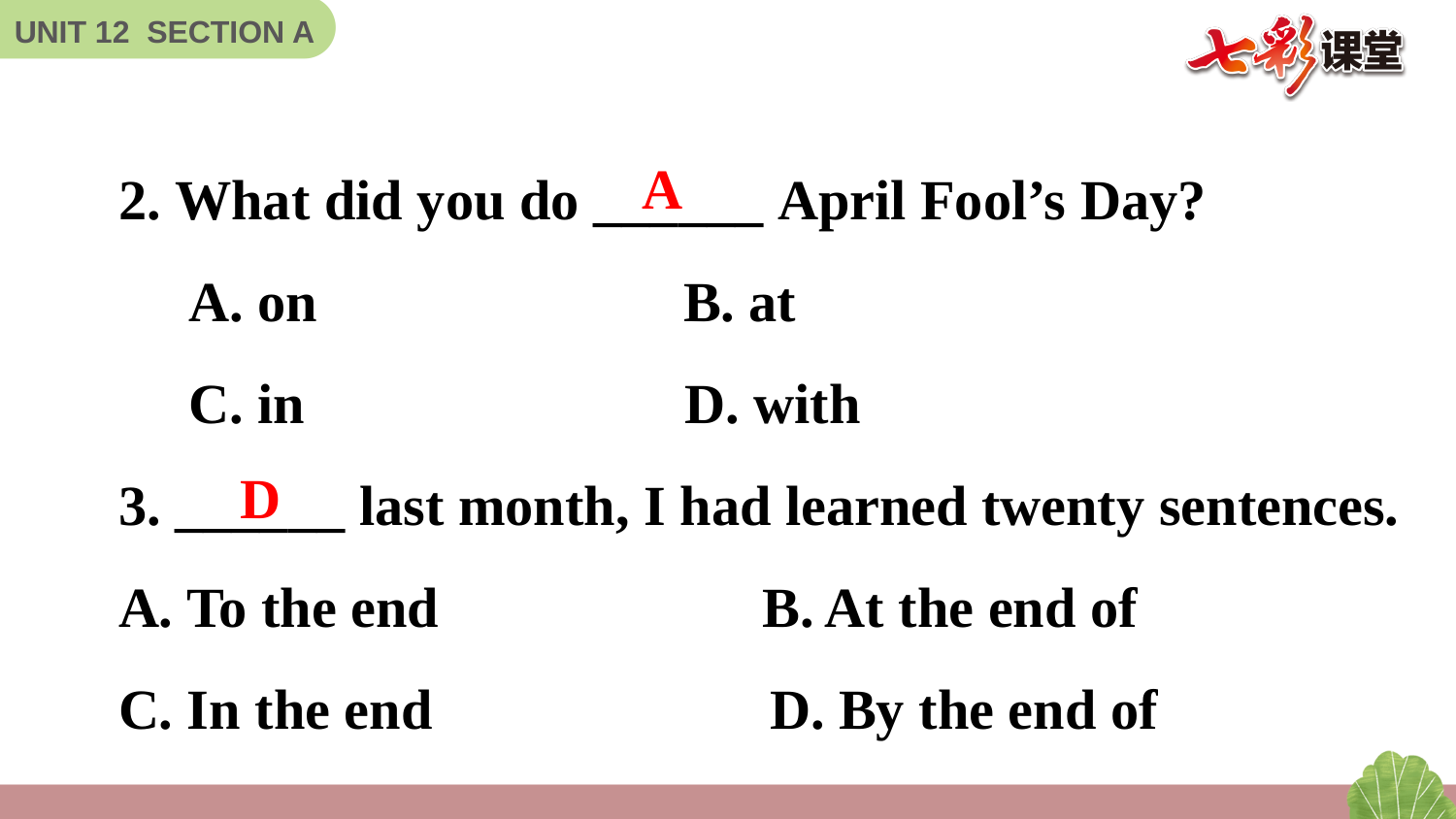

2. What did you do ______ April Fool’s Day?
     A. on                          B. at
     C. in                           D. with
3. ______ last month, I had learned twenty sentences.
A. To the end                       B. At the end of
C. In the end                        D. By the end of
A
D